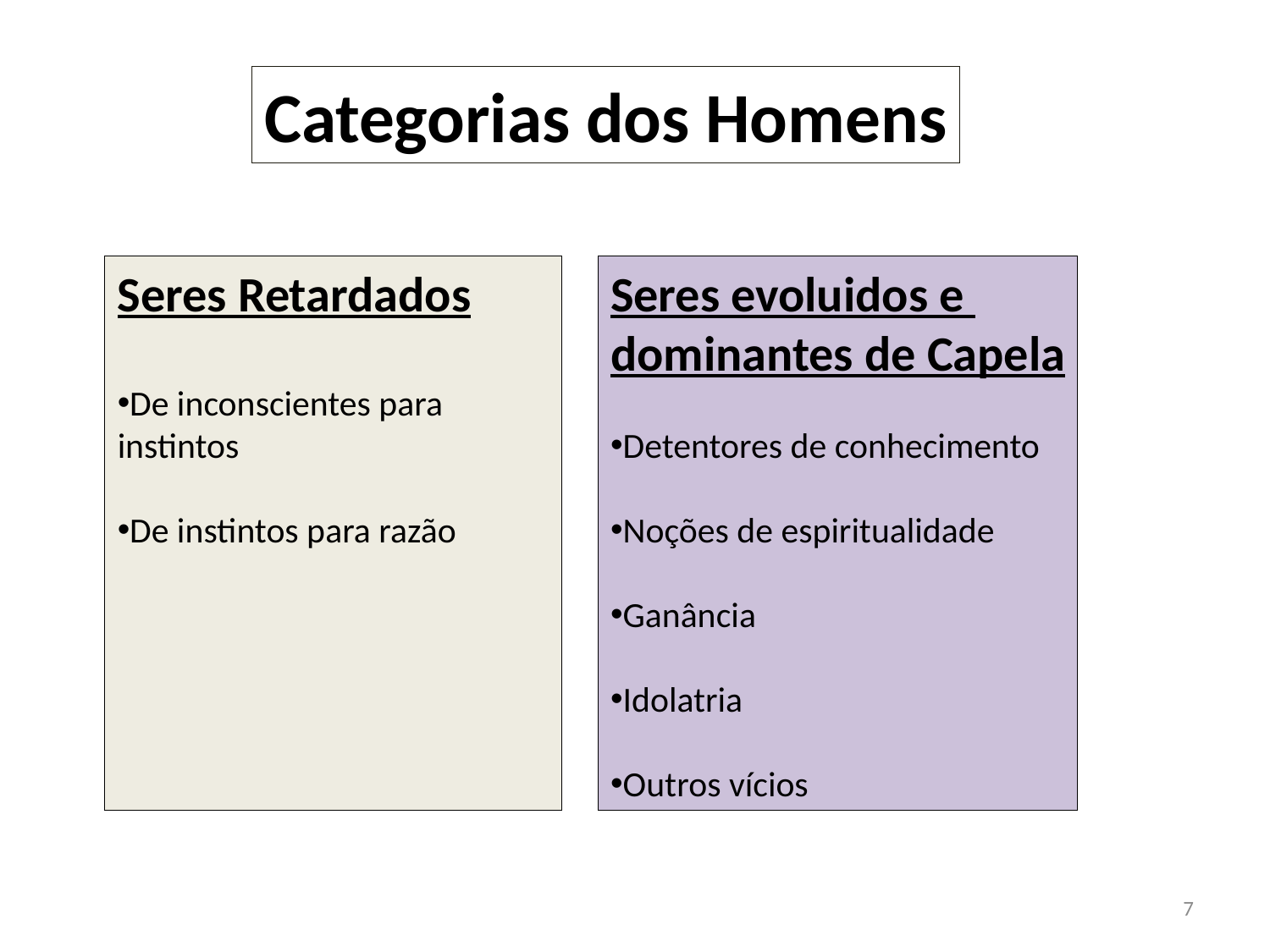

Categorias dos Homens
Seres Retardados

De inconscientes para instintos

De instintos para razão

Seres evoluidos e
dominantes de Capela

Detentores de conhecimento

Noções de espiritualidade

Ganância

Idolatria

Outros vícios
7